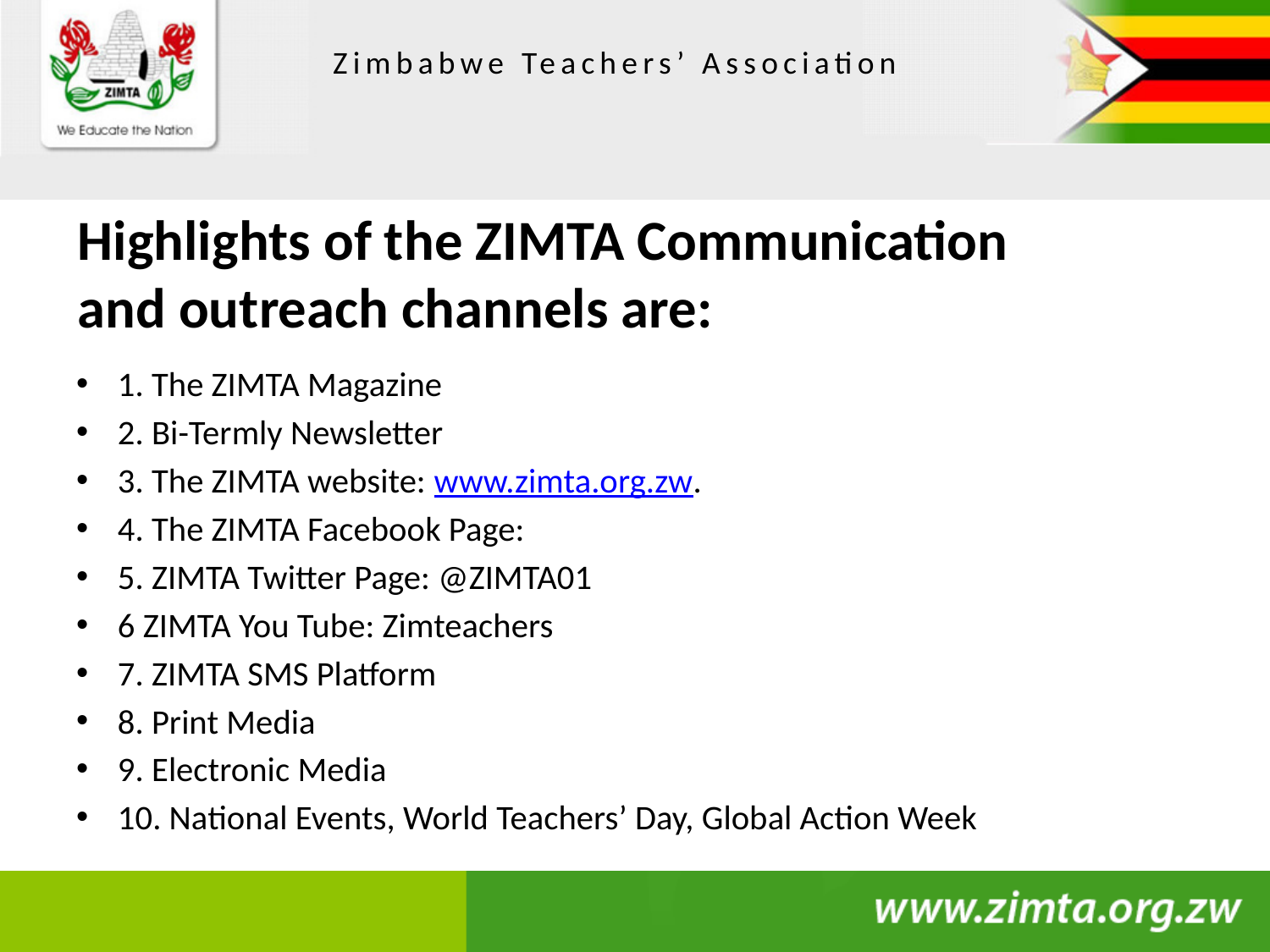

# Highlights of the ZIMTA Communication and outreach channels are:
1. The ZIMTA Magazine
2. Bi-Termly Newsletter
3. The ZIMTA website: www.zimta.org.zw.
4. The ZIMTA Facebook Page:
5. ZIMTA Twitter Page: @ZIMTA01
6 ZIMTA You Tube: Zimteachers
7. ZIMTA SMS Platform
8. Print Media
9. Electronic Media
10. National Events, World Teachers’ Day, Global Action Week